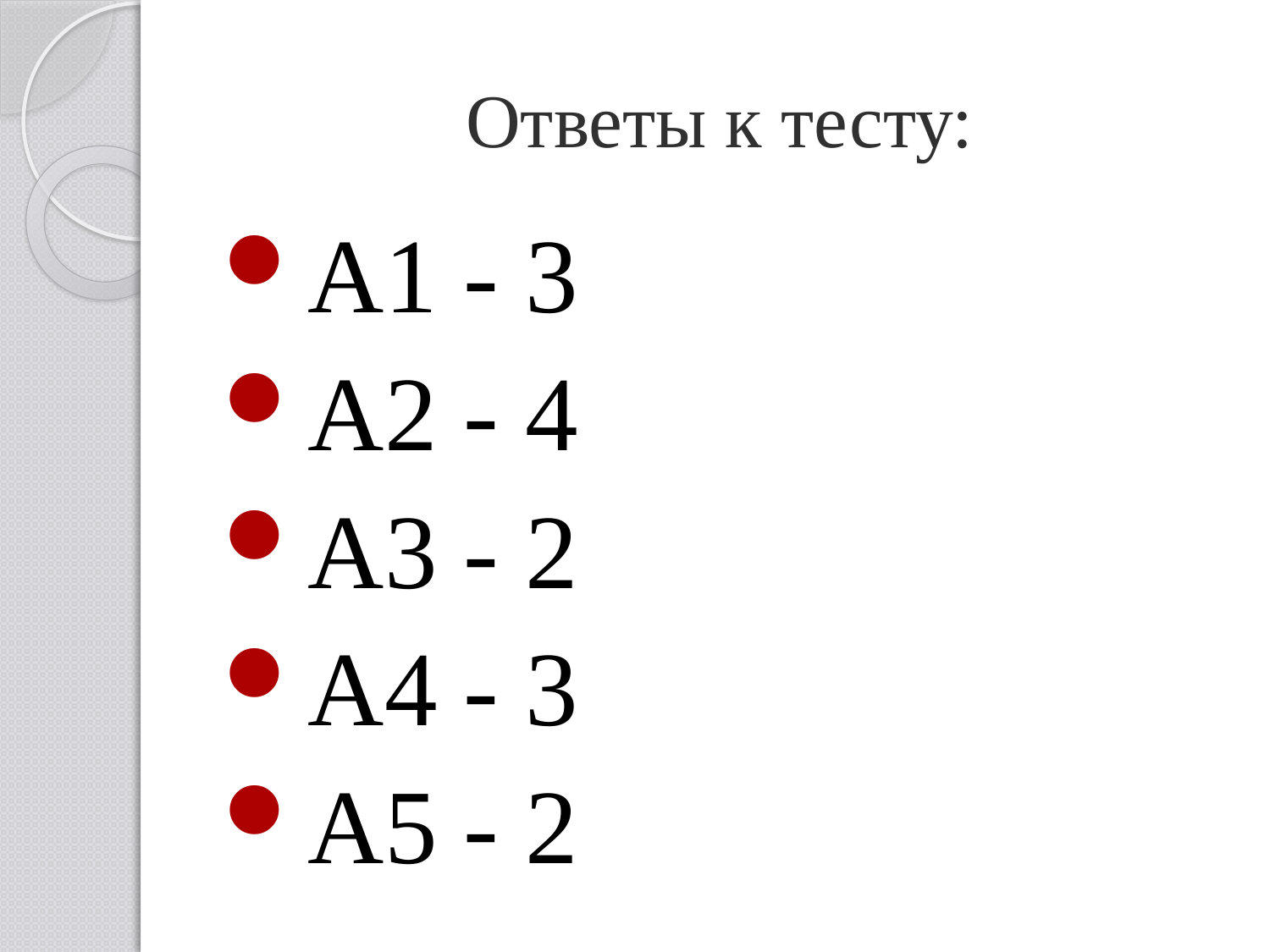

# Ответы к тесту:
А1 - 3
А2 - 4
А3 - 2
А4 - 3
А5 - 2